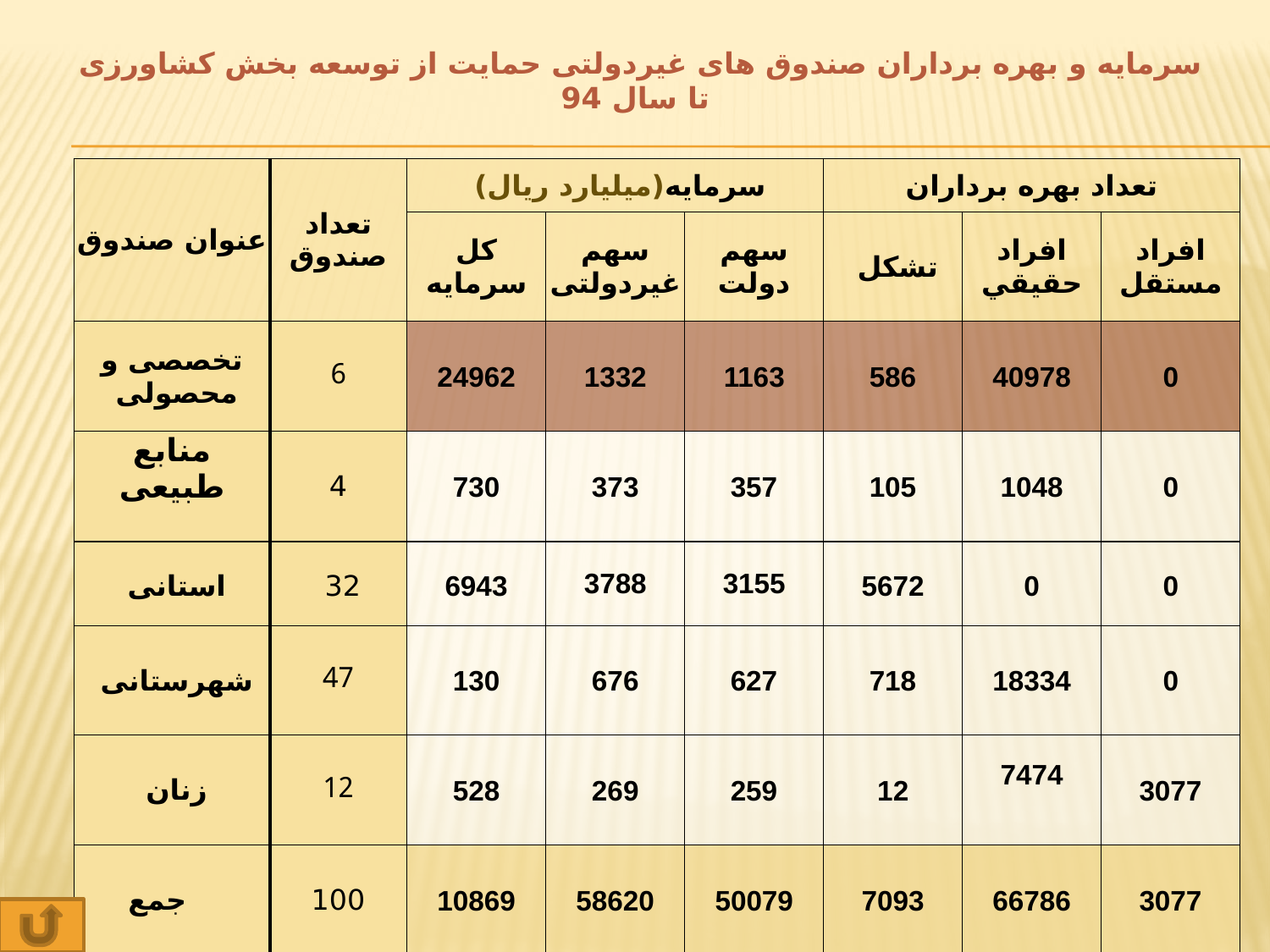

# سرمایه و بهره برداران صندوق های غیردولتی حمایت از توسعه بخش کشاورزی تا سال 94
| عنوان صندوق | تعداد صندوق | سرمایه(میلیارد ریال) |  |  | تعداد بهره برداران |  |  |
| --- | --- | --- | --- | --- | --- | --- | --- |
|  |  | کل سرمايه | سهم غیردولتی | سهم دولت | تشكل | افراد حقيقي | افراد مستقل |
| تخصصی و محصولی | 6 | 24962 | 1332 | 1163 | 586 | 40978 | 0 |
| منابع طبیعی | 4 | 730 | 373 | 357 | 105 | 1048 | 0 |
| استانی | 32 | 6943 | 3788 | 3155 | 5672 | 0 | 0 |
| شهرستانی | 47 | 130 | 676 | 627 | 718 | 18334 | 0 |
| زنان | 12 | 528 | 269 | 259 | 12 | 7474 | 3077 |
| جمع | 100 | 10869 | 58620 | 50079 | 7093 | 66786 | 3077 |